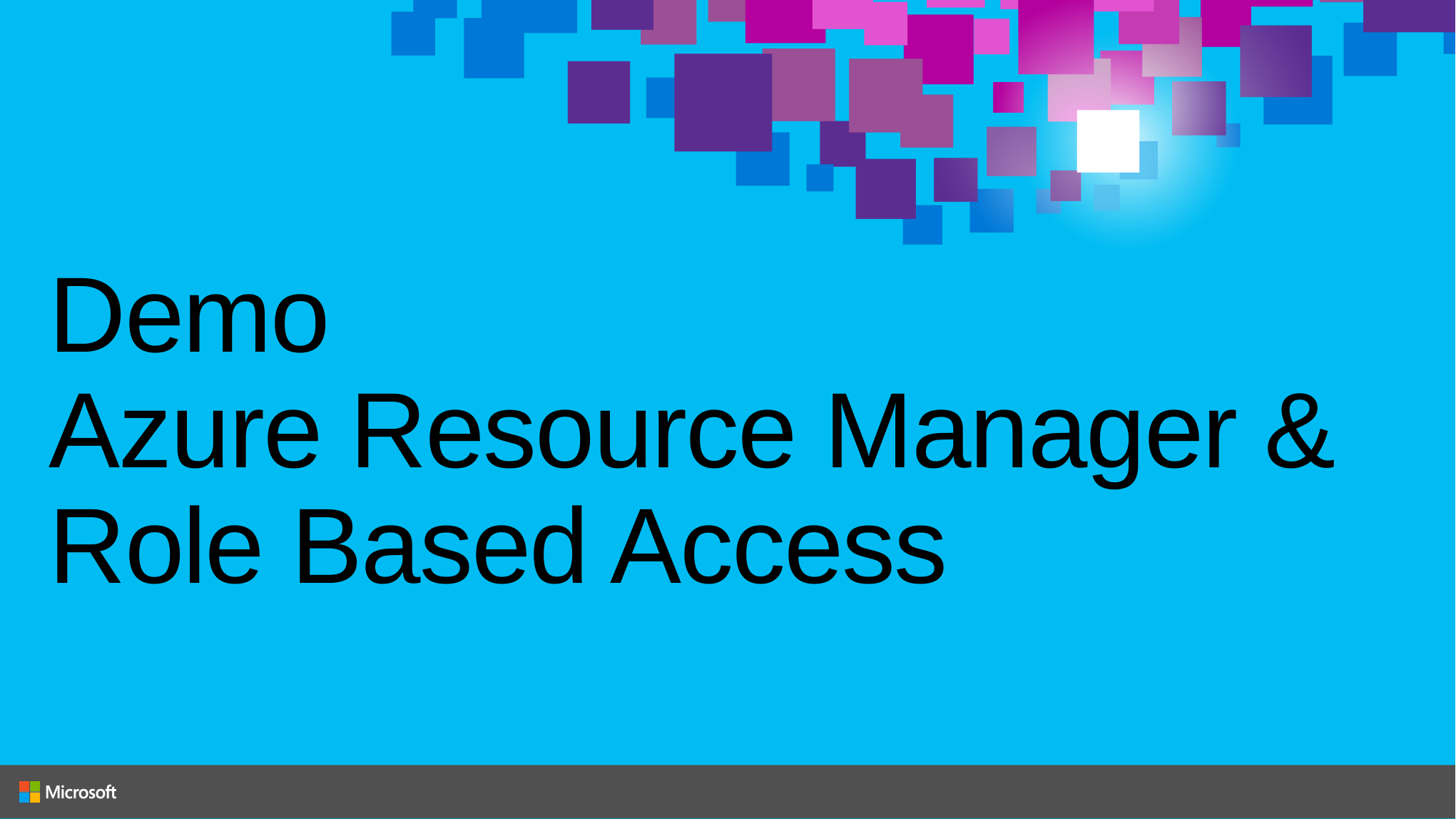

# Demo Azure Resource Manager & Role Based Access